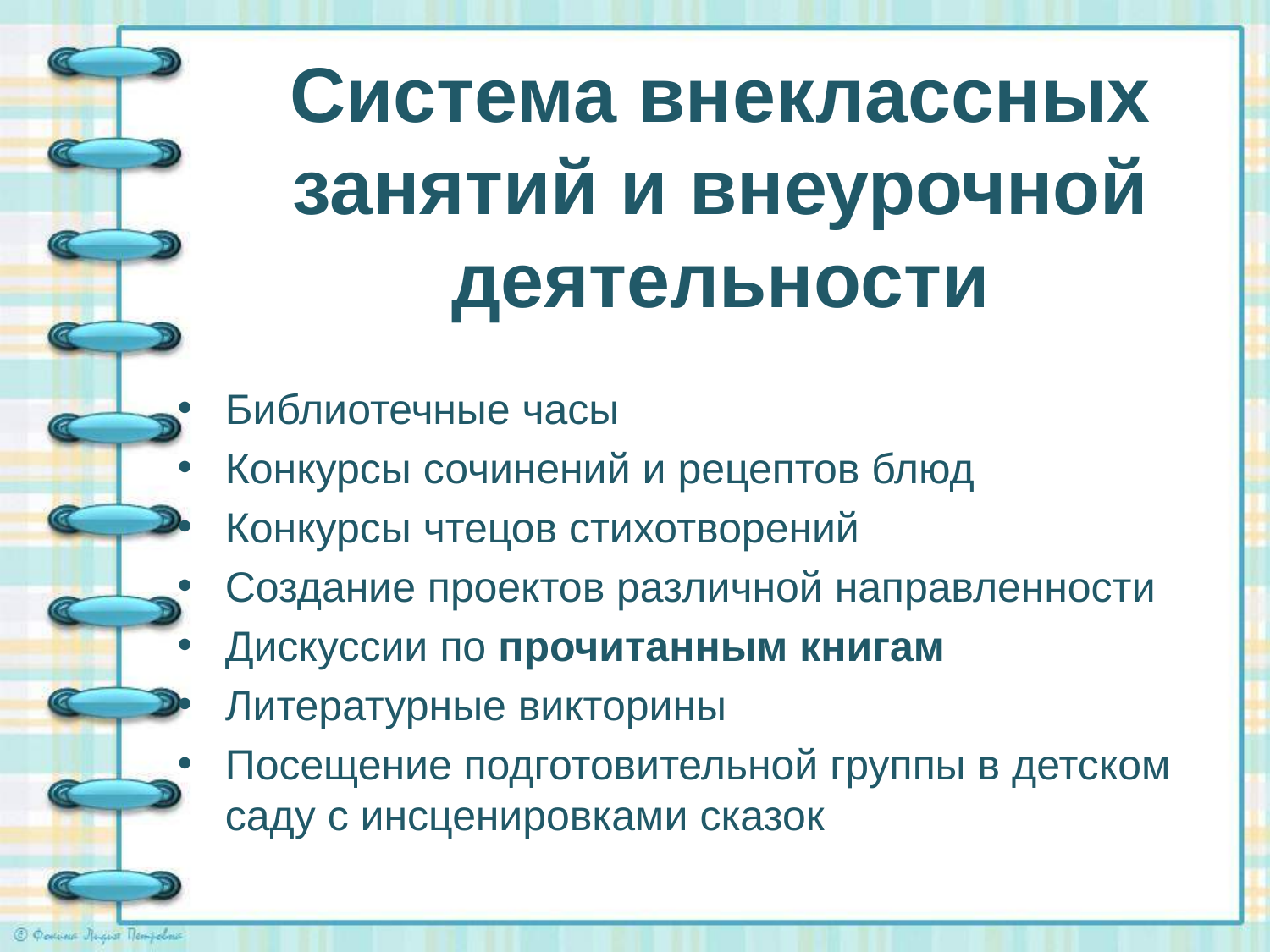

# Система внеклассных занятий и внеурочной деятельности
Библиотечные часы
Конкурсы сочинений и рецептов блюд
Конкурсы чтецов стихотворений
Создание проектов различной направленности
Дискуссии по прочитанным книгам
Литературные викторины
Посещение подготовительной группы в детском саду с инсценировками сказок